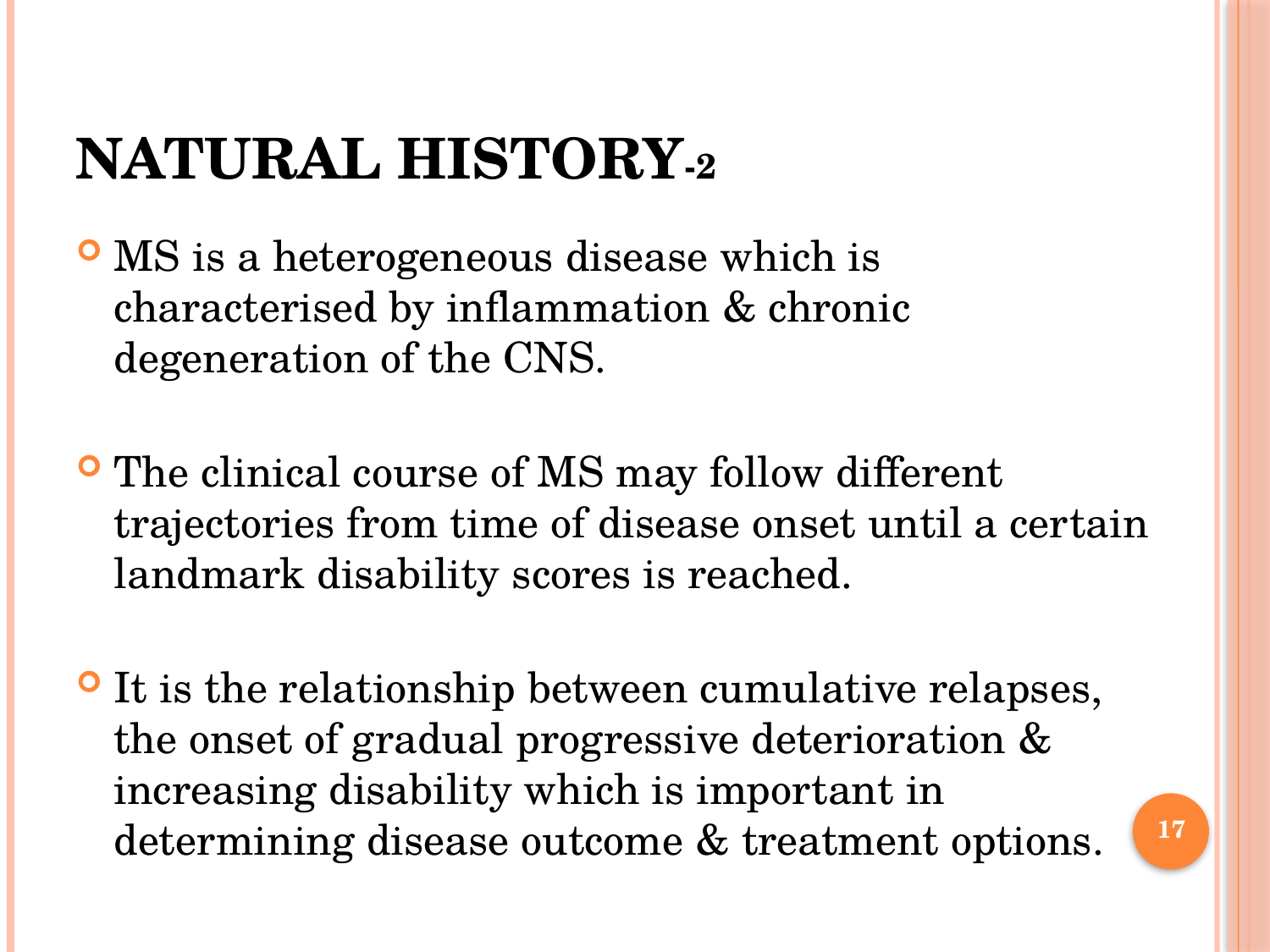

# Natural history-2
MS is a heterogeneous disease which is characterised by inflammation & chronic degeneration of the CNS.

The clinical course of MS may follow different trajectories from time of disease onset until a certain landmark disability scores is reached.

It is the relationship between cumulative relapses, the onset of gradual progressive deterioration & increasing disability which is important in determining disease outcome & treatment options.

17